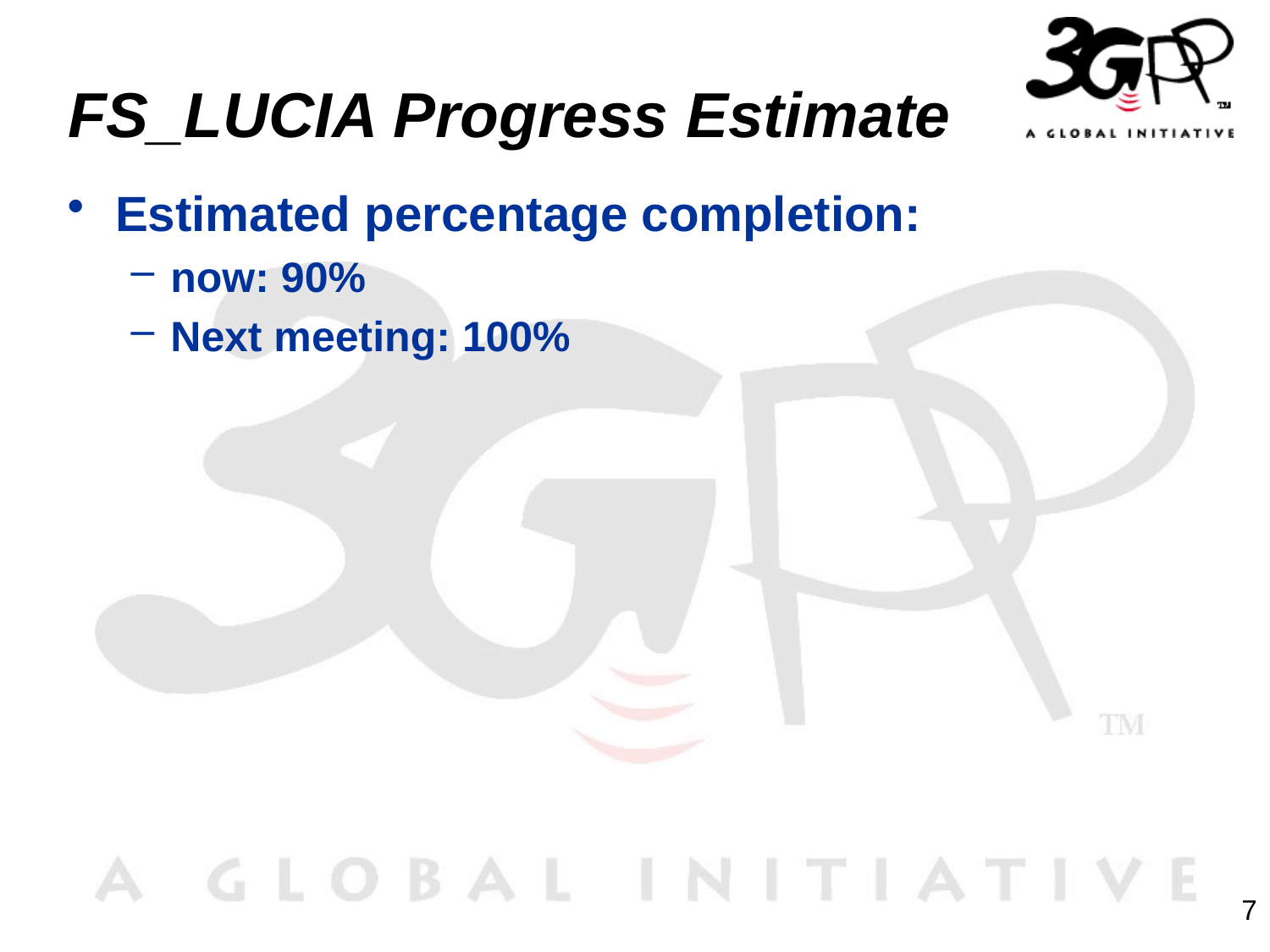

# FS_LUCIA Progress Estimate
Estimated percentage completion:
now: 90%
Next meeting: 100%
7